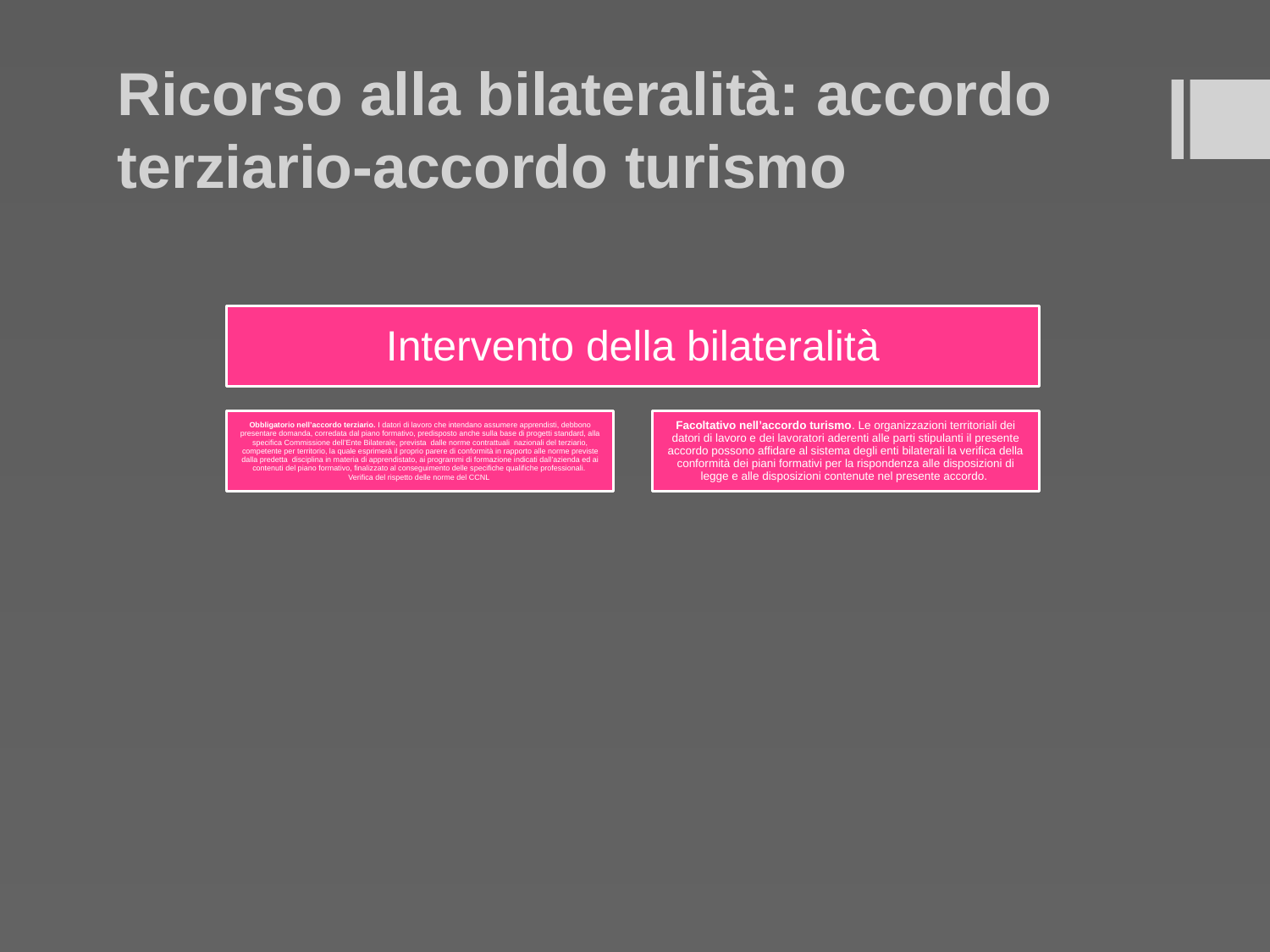

# Ricorso alla bilateralità: accordo terziario-accordo turismo
Intervento della bilateralità
Obbligatorio nell’accordo terziario. I datori di lavoro che intendano assumere apprendisti, debbono presentare domanda, corredata dal piano formativo, predisposto anche sulla base di progetti standard, alla specifica Commissione dell’Ente Bilaterale, prevista  dalle norme contrattuali  nazionali del terziario, competente per territorio, la quale esprimerà il proprio parere di conformità in rapporto alle norme previste dalla predetta  disciplina in materia di apprendistato, ai programmi di formazione indicati dall’azienda ed ai contenuti del piano formativo, finalizzato al conseguimento delle specifiche qualifiche professionali.
Verifica del rispetto delle norme del CCNL
Facoltativo nell’accordo turismo. Le organizzazioni territoriali dei datori di lavoro e dei lavoratori aderenti alle parti stipulanti il presente accordo possono affidare al sistema degli enti bilaterali la verifica della conformità dei piani formativi per la rispondenza alle disposizioni di legge e alle disposizioni contenute nel presente accordo.